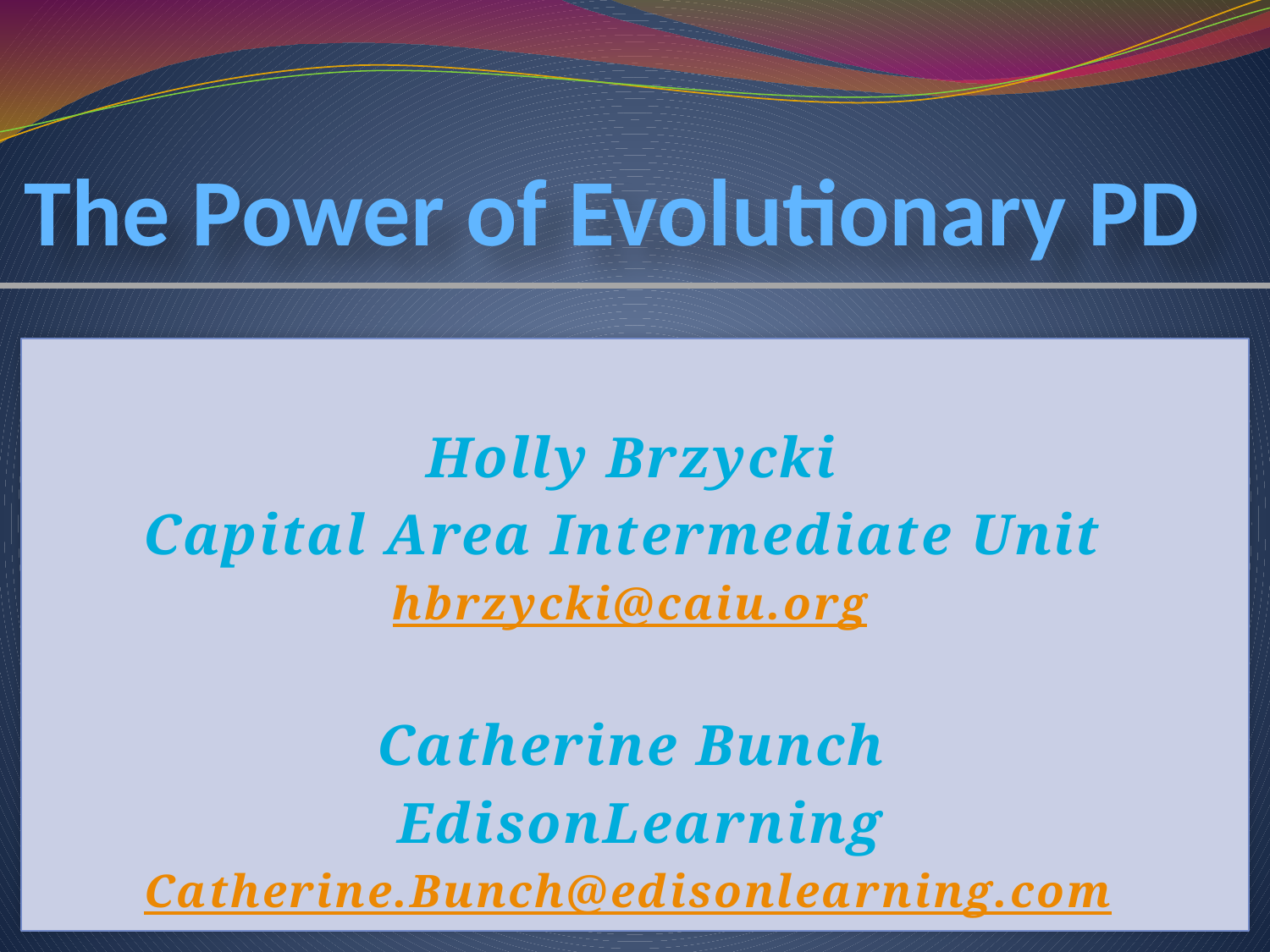

# The Power of Evolutionary PD

Holly Brzycki
Capital Area Intermediate Unit
hbrzycki@caiu.org

Catherine Bunch
 EdisonLearning
Catherine.Bunch@edisonlearning.com